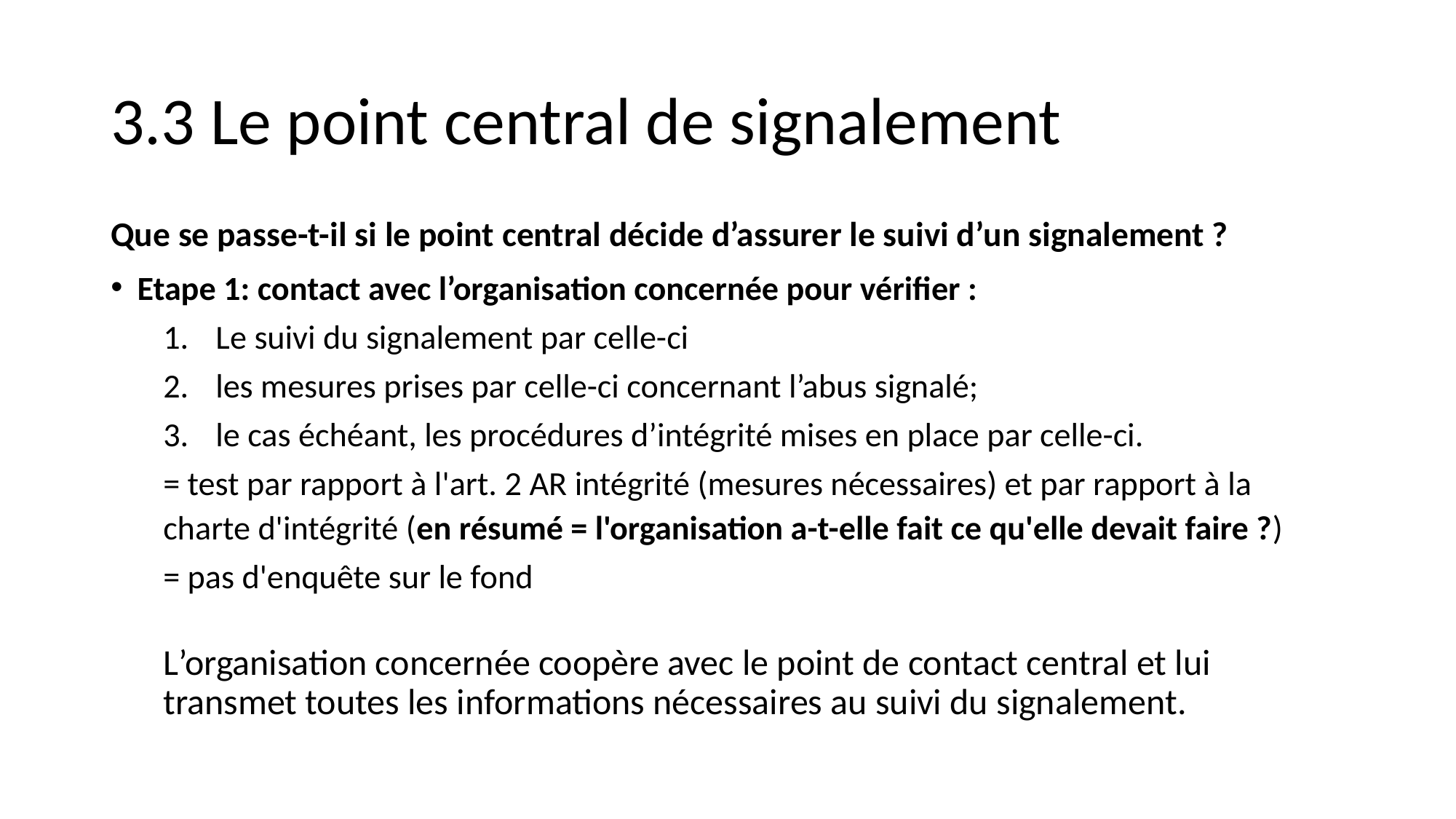

# 3.3 Le point central de signalement
Que se passe-t-il si le point central décide d’assurer le suivi d’un signalement ?
Etape 1: contact avec l’organisation concernée pour vérifier :
Le suivi du signalement par celle-ci
les mesures prises par celle-ci concernant l’abus signalé;
le cas échéant, les procédures d’intégrité mises en place par celle-ci.
= test par rapport à l'art. 2 AR intégrité (mesures nécessaires) et par rapport à la charte d'intégrité (en résumé = l'organisation a-t-elle fait ce qu'elle devait faire ?)
= pas d'enquête sur le fond

L’organisation concernée coopère avec le point de contact central et lui transmet toutes les informations nécessaires au suivi du signalement.